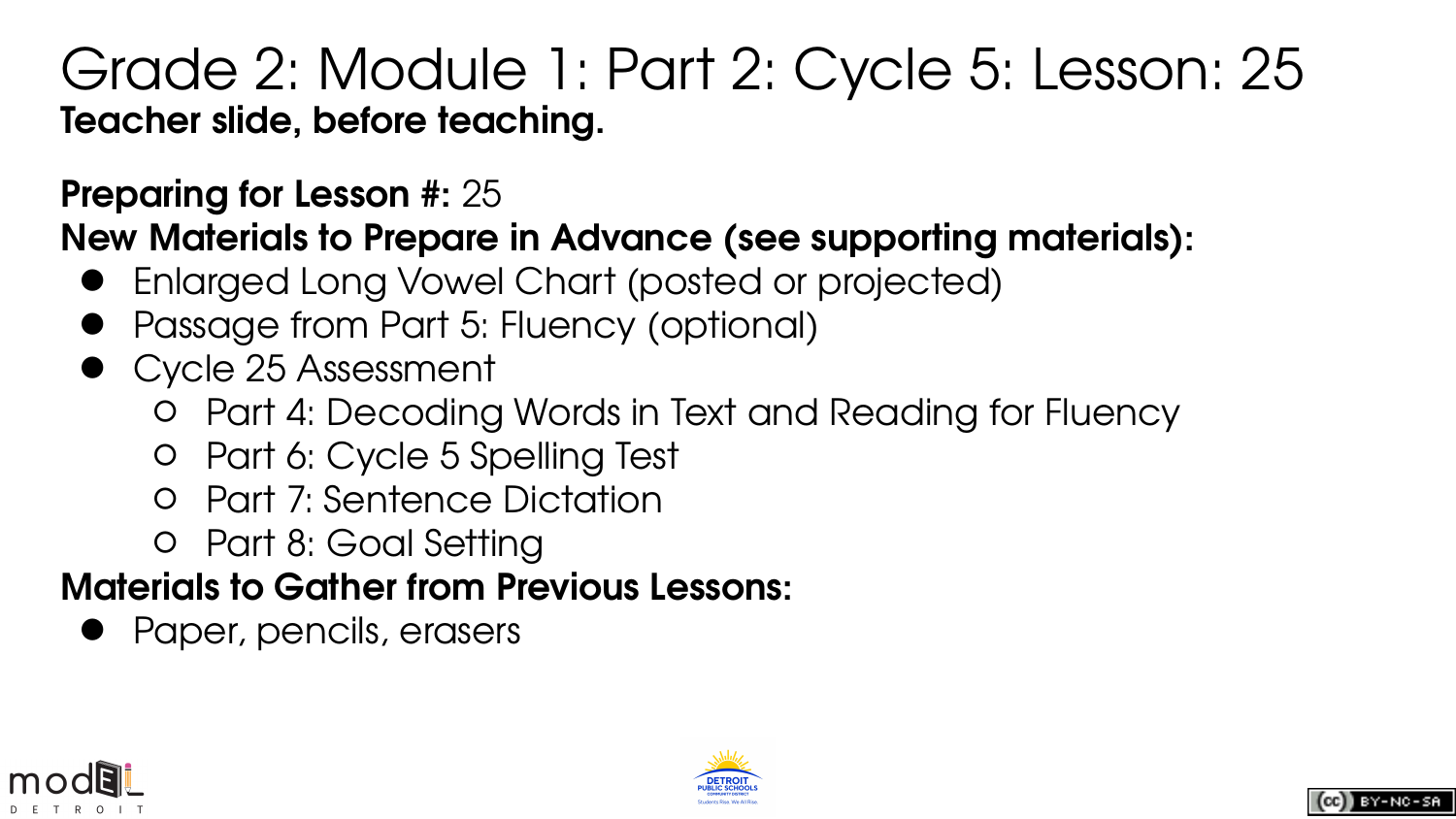

# Grade 2: Module 1: Part 2: Cycle 5: Lesson: 25
Teacher slide, before teaching.

Preparing for Lesson #: 25
New Materials to Prepare in Advance (see supporting materials):
Enlarged Long Vowel Chart (posted or projected)
Passage from Part 5: Fluency (optional)
Cycle 25 Assessment
Part 4: Decoding Words in Text and Reading for Fluency
Part 6: Cycle 5 Spelling Test
Part 7: Sentence Dictation
Part 8: Goal Setting
Materials to Gather from Previous Lessons:
Paper, pencils, erasers